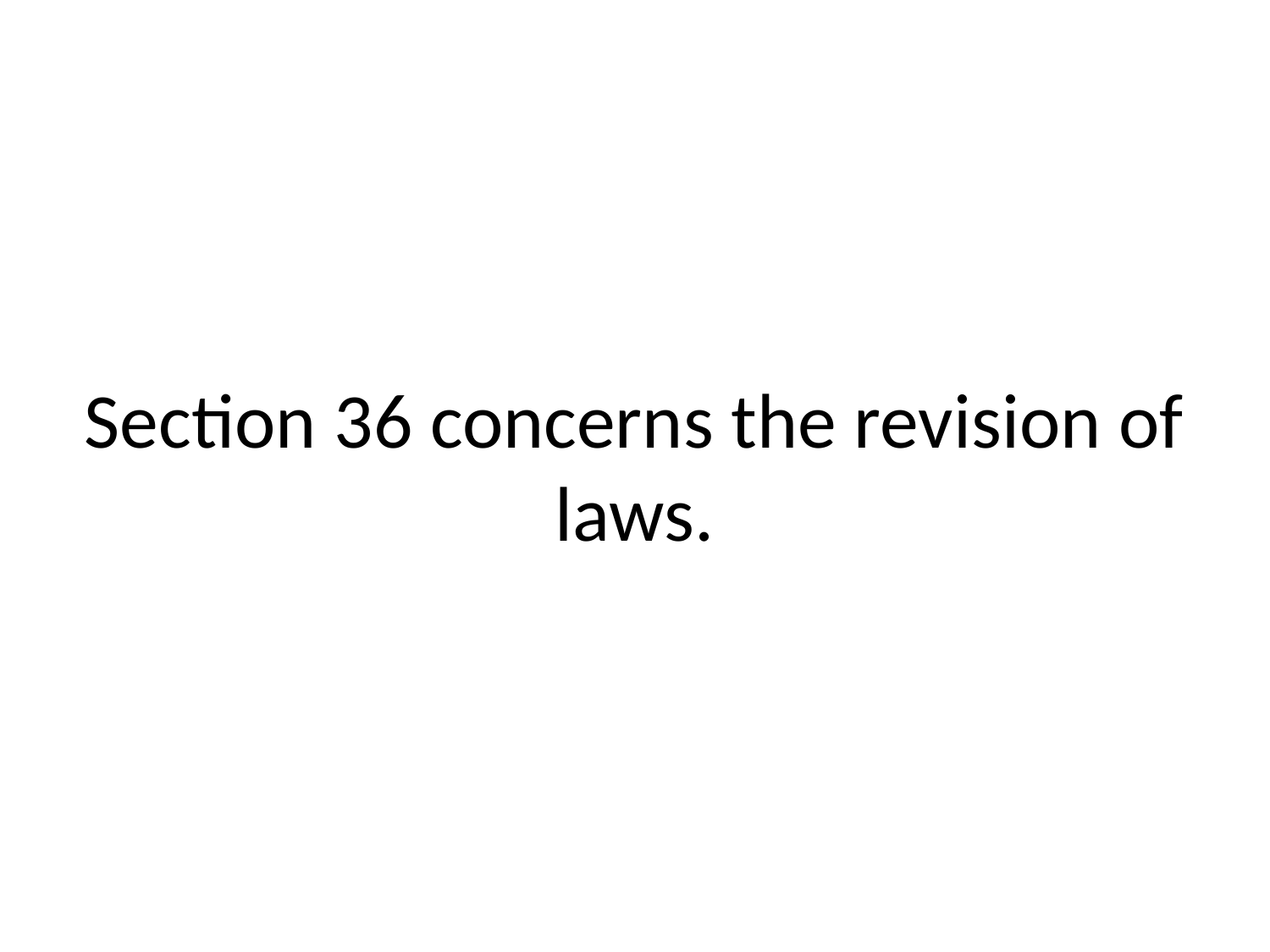

# Section 36 concerns the revision of laws.